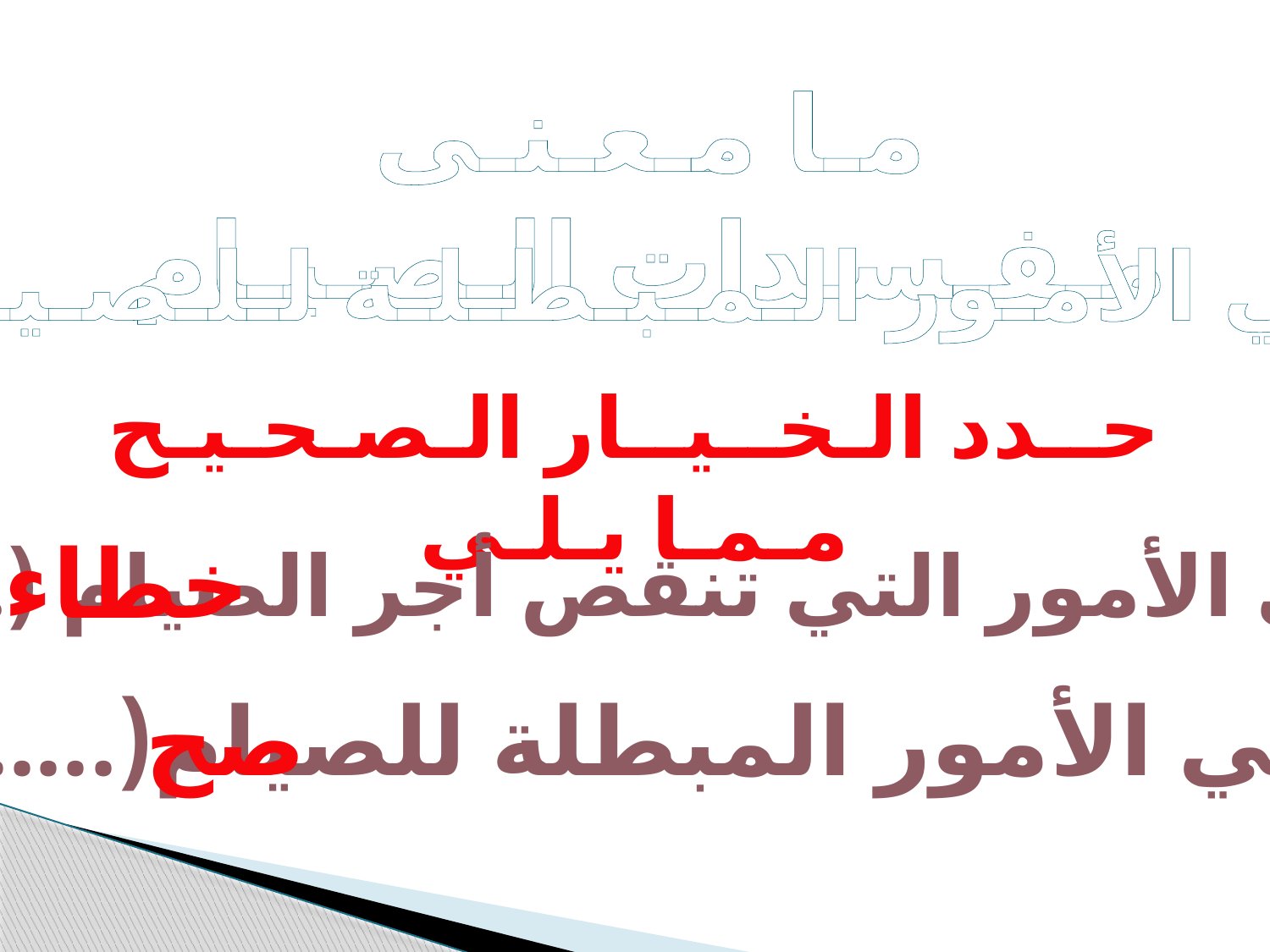

مـا مـعـنـى مـفـسـدات الـصـيـام
.......................................
هـي الأمـور الـمـبـطـلـة لـلـصـيـام
حــدد الـخــيــار الـصـحـيـح مـمـا يـلـي
خطاء
1-هي الأمور التي تنقص أجر الصيام (.......)
2-هي الأمور المبطلة للصيام(.......)
صح